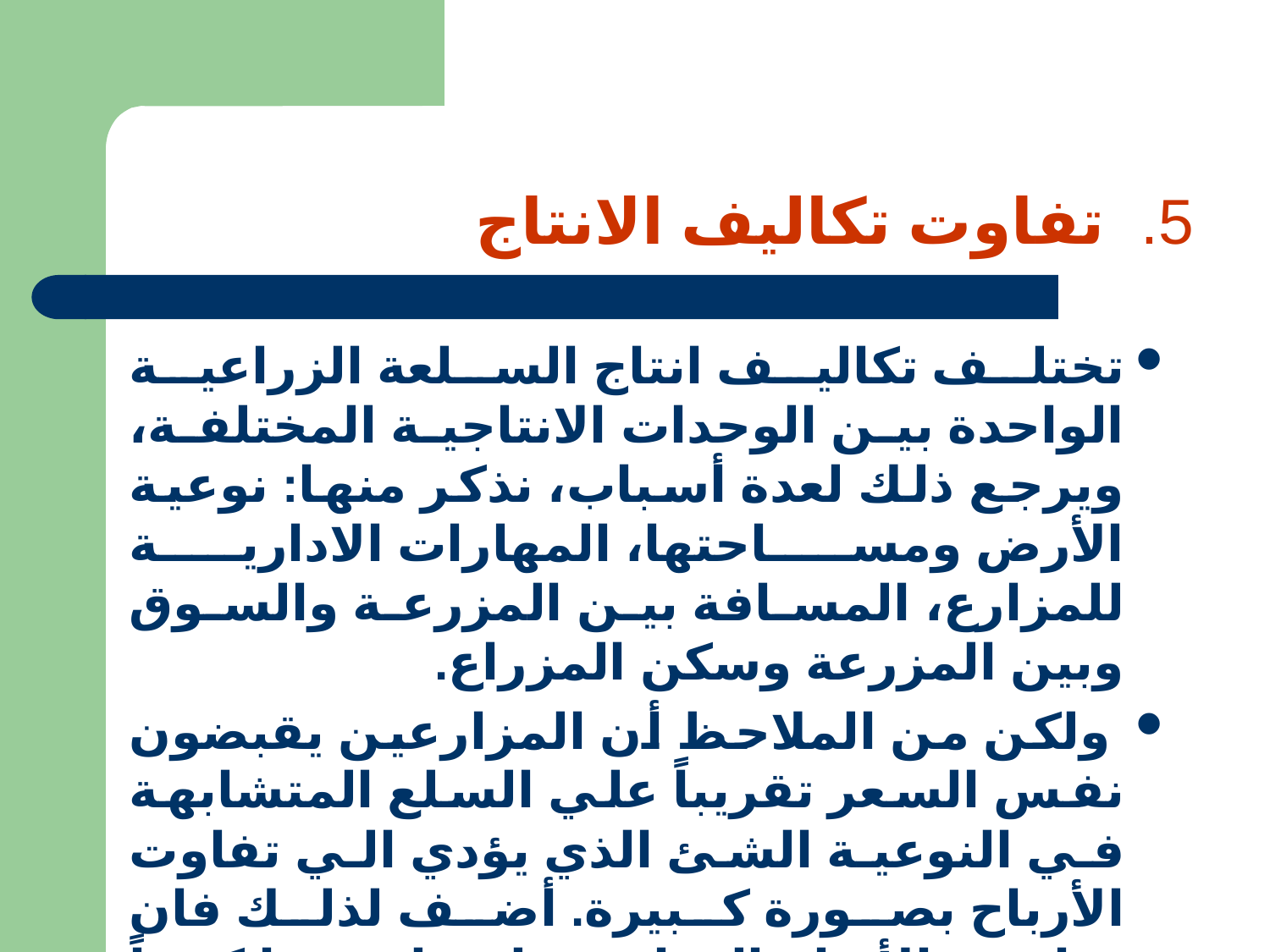

# 5.  تفاوت تكاليف الانتاج
تختلف تكاليف انتاج السلعة الزراعية الواحدة بين الوحدات الانتاجية المختلفة، ويرجع ذلك لعدة أسباب، نذكر منها: نوعية الأرض ومساحتها، المهارات الادارية للمزارع، المسافة بين المزرعة والسوق وبين المزرعة وسكن المزراع.
 ولكن من الملاحظ أن المزارعين يقبضون نفس السعر تقريباً علي السلع المتشابهة في النوعية الشئ الذي يؤدي الي تفاوت الأرباح بصورة كبيرة. أضف لذلك فان دراسة الأرباح الزراعية لسلعةٍ ما كثيراً ماتكون مضللة.